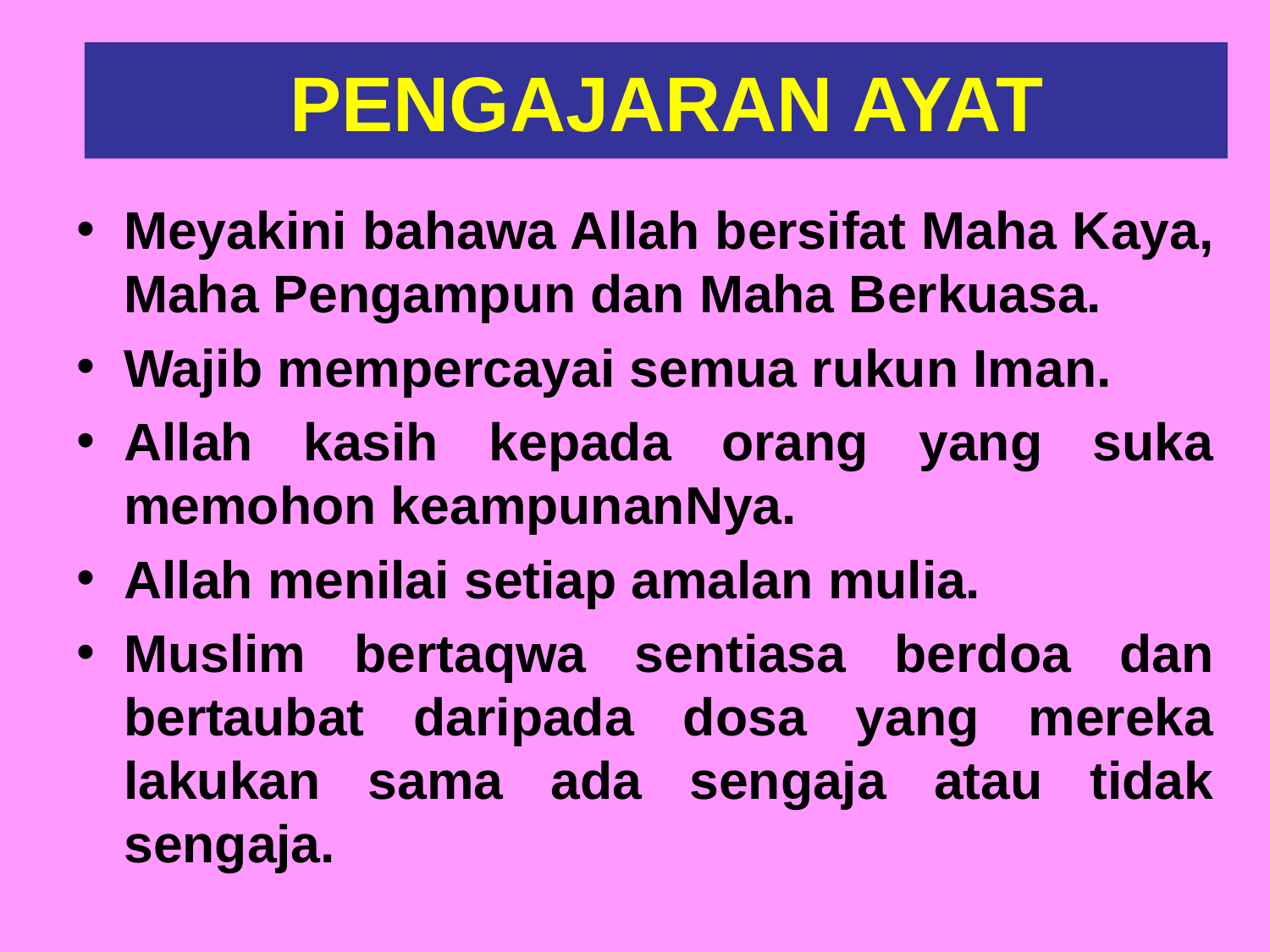

# PENGAJARAN AYAT
 PENGAJARAN AYAT
Meyakini bahawa Allah bersifat Maha Kaya, Maha Pengampun dan Maha Berkuasa.
Wajib mempercayai semua rukun Iman.
Allah kasih kepada orang yang suka memohon keampunanNya.
Allah menilai setiap amalan mulia.
Muslim bertaqwa sentiasa berdoa dan bertaubat daripada dosa yang mereka lakukan sama ada sengaja atau tidak sengaja.